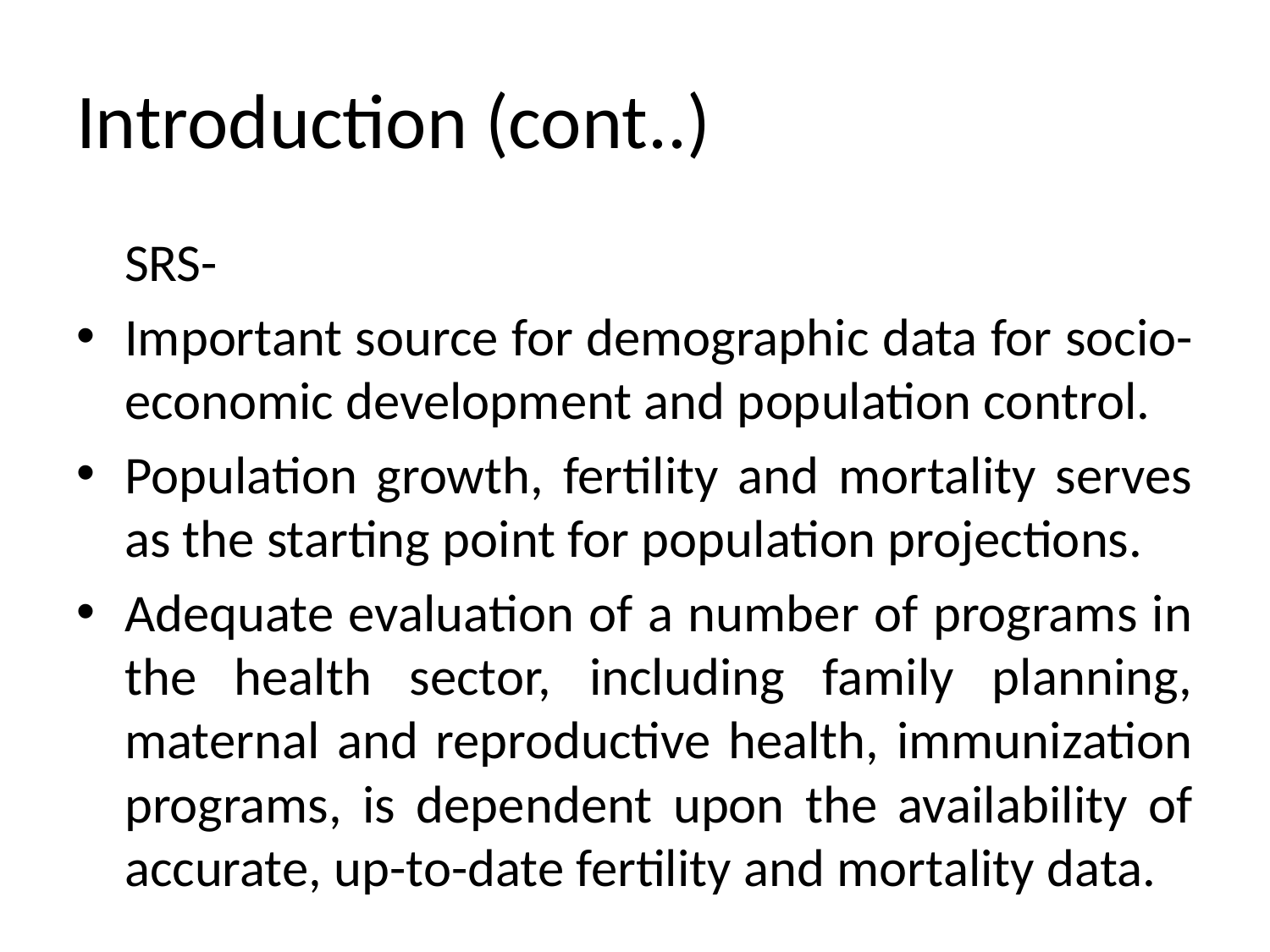

# Introduction (cont..)
    SRS-
Important source for demographic data for socio-economic development and population control.
Population growth, fertility and mortality serves as the starting point for population projections.
Adequate evaluation of a number of programs in the health sector, including family planning, maternal and reproductive health, immunization programs, is dependent upon the availability of accurate, up-to-date fertility and mortality data.